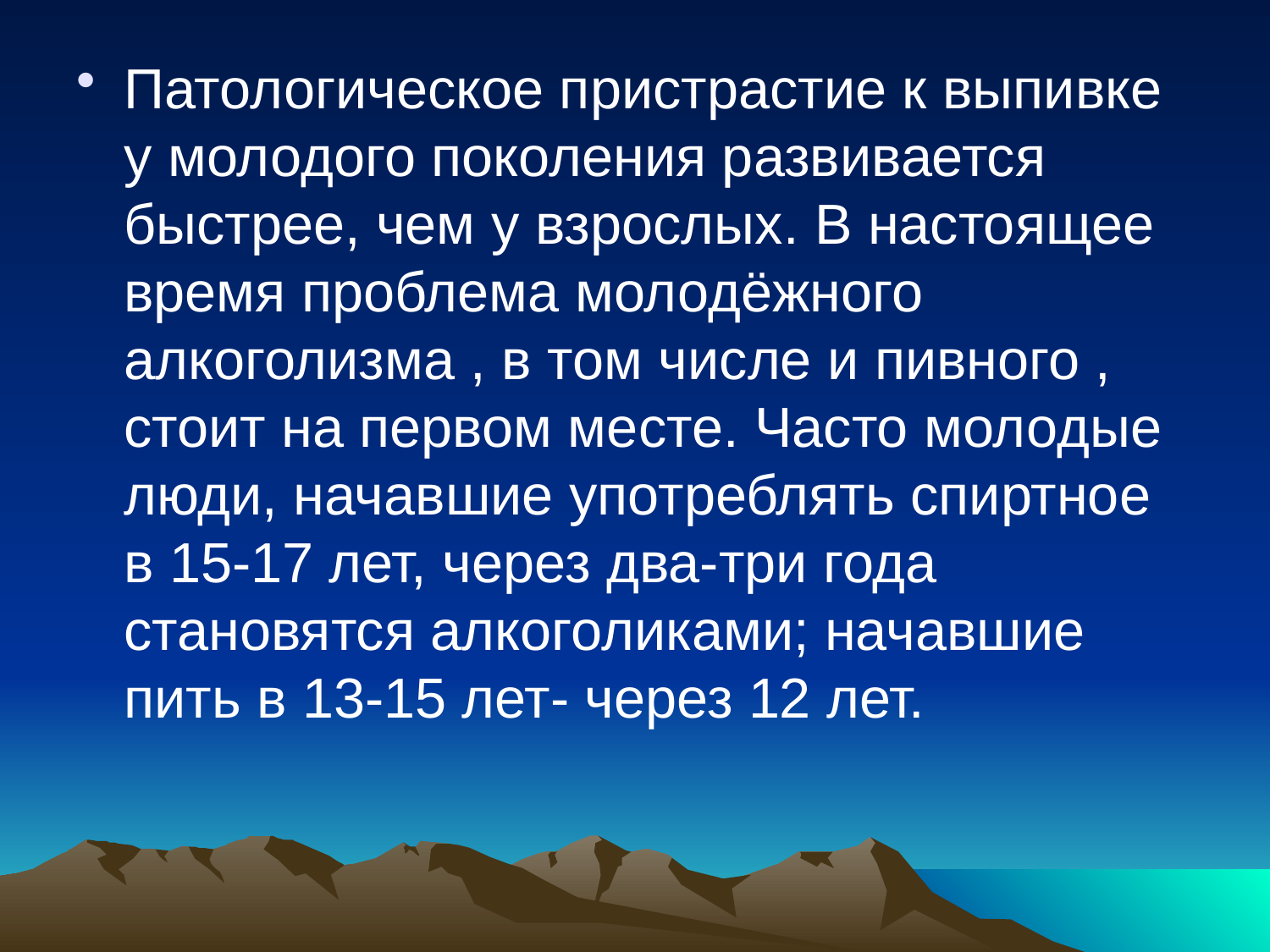

#
Патологическое пристрастие к выпивке  у молодого поколения развивается быстрее, чем у взрослых. В настоящее время проблема молодёжного алкоголизма , в том числе и пивного , стоит на первом месте. Часто молодые люди, начавшие употреблять спиртное в 15-17 лет, через два-три года становятся алкоголиками; начавшие пить в 13-15 лет- через 12 лет.